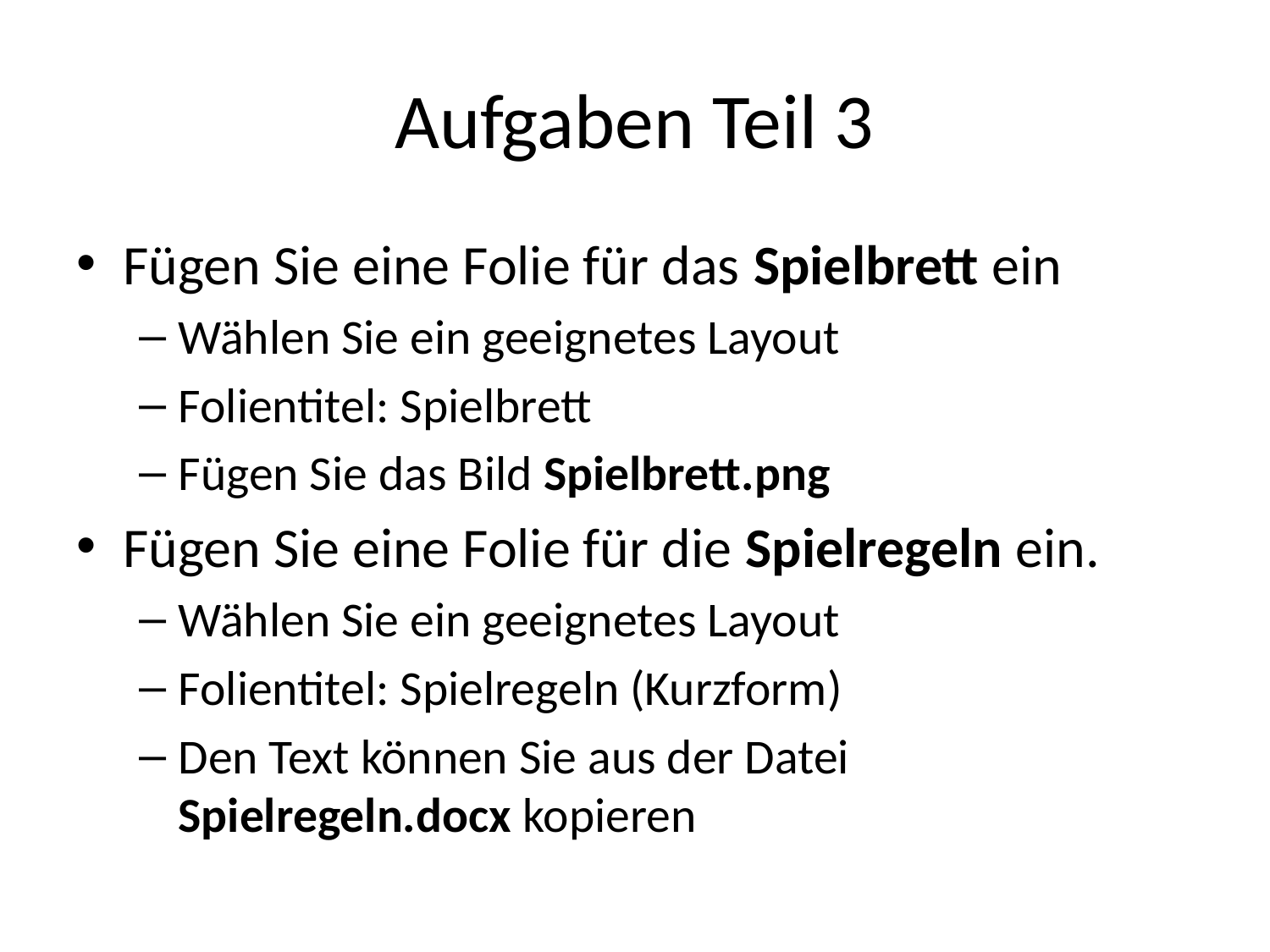

# Aufgaben Teil 3
Fügen Sie eine Folie für das Spielbrett ein
Wählen Sie ein geeignetes Layout
Folientitel: Spielbrett
Fügen Sie das Bild Spielbrett.png
Fügen Sie eine Folie für die Spielregeln ein.
Wählen Sie ein geeignetes Layout
Folientitel: Spielregeln (Kurzform)
Den Text können Sie aus der Datei Spielregeln.docx kopieren